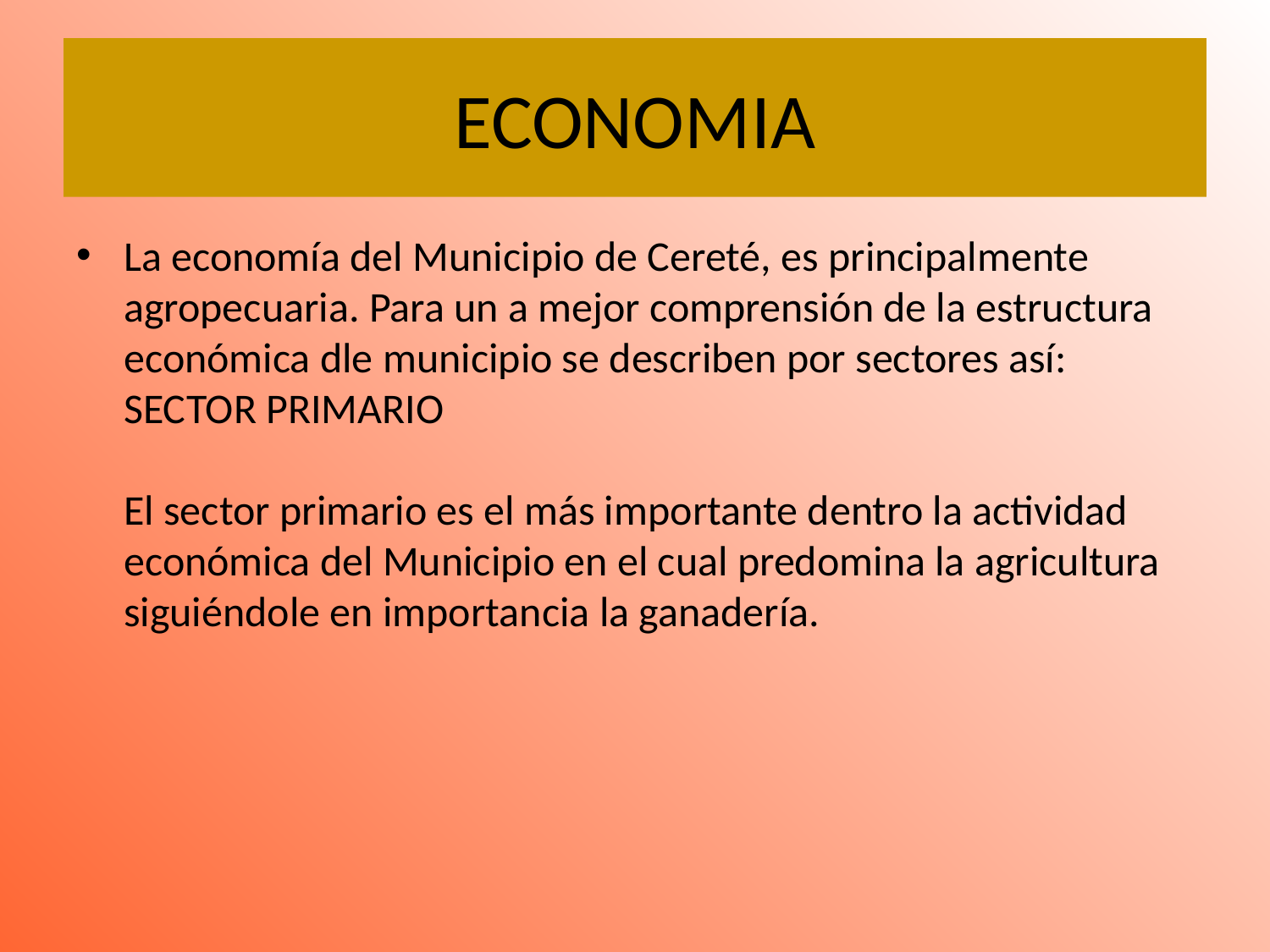

# ECONOMIA
La economía del Municipio de Cereté, es principalmente agropecuaria. Para un a mejor comprensión de la estructura económica dle municipio se describen por sectores así:
SECTOR PRIMARIO
El sector primario es el más importante dentro la actividad económica del Municipio en el cual predomina la agricultura siguiéndole en importancia la ganadería.